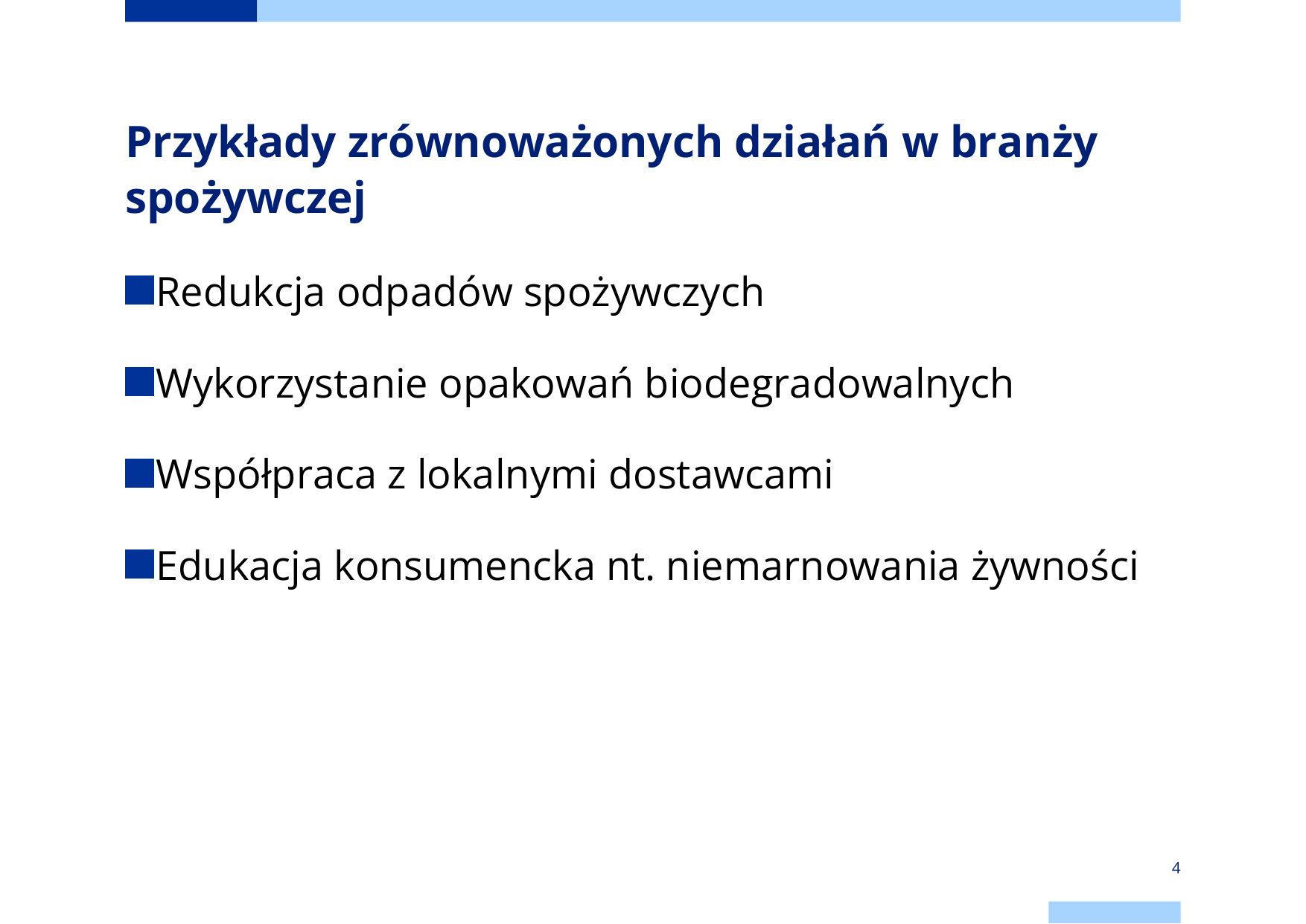

# Przykłady zrównoważonych działań w branży spożywczej
Redukcja odpadów spożywczych
Wykorzystanie opakowań biodegradowalnych
Współpraca z lokalnymi dostawcami
Edukacja konsumencka nt. niemarnowania żywności
4